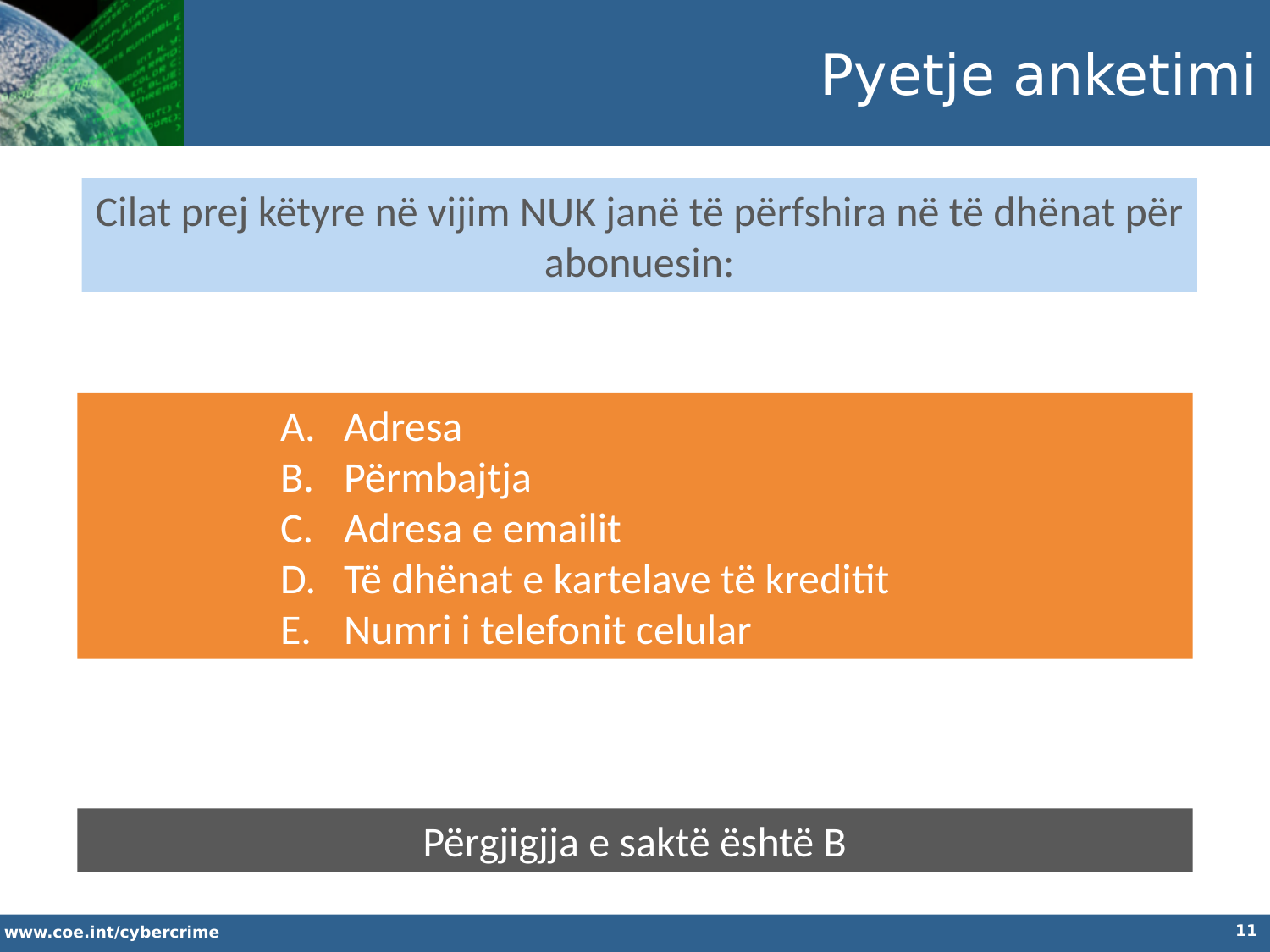

Pyetje anketimi
Cilat prej këtyre në vijim NUK janë të përfshira në të dhënat për abonuesin:
Adresa
Përmbajtja
Adresa e emailit
Të dhënat e kartelave të kreditit
Numri i telefonit celular
Përgjigjja e saktë është B